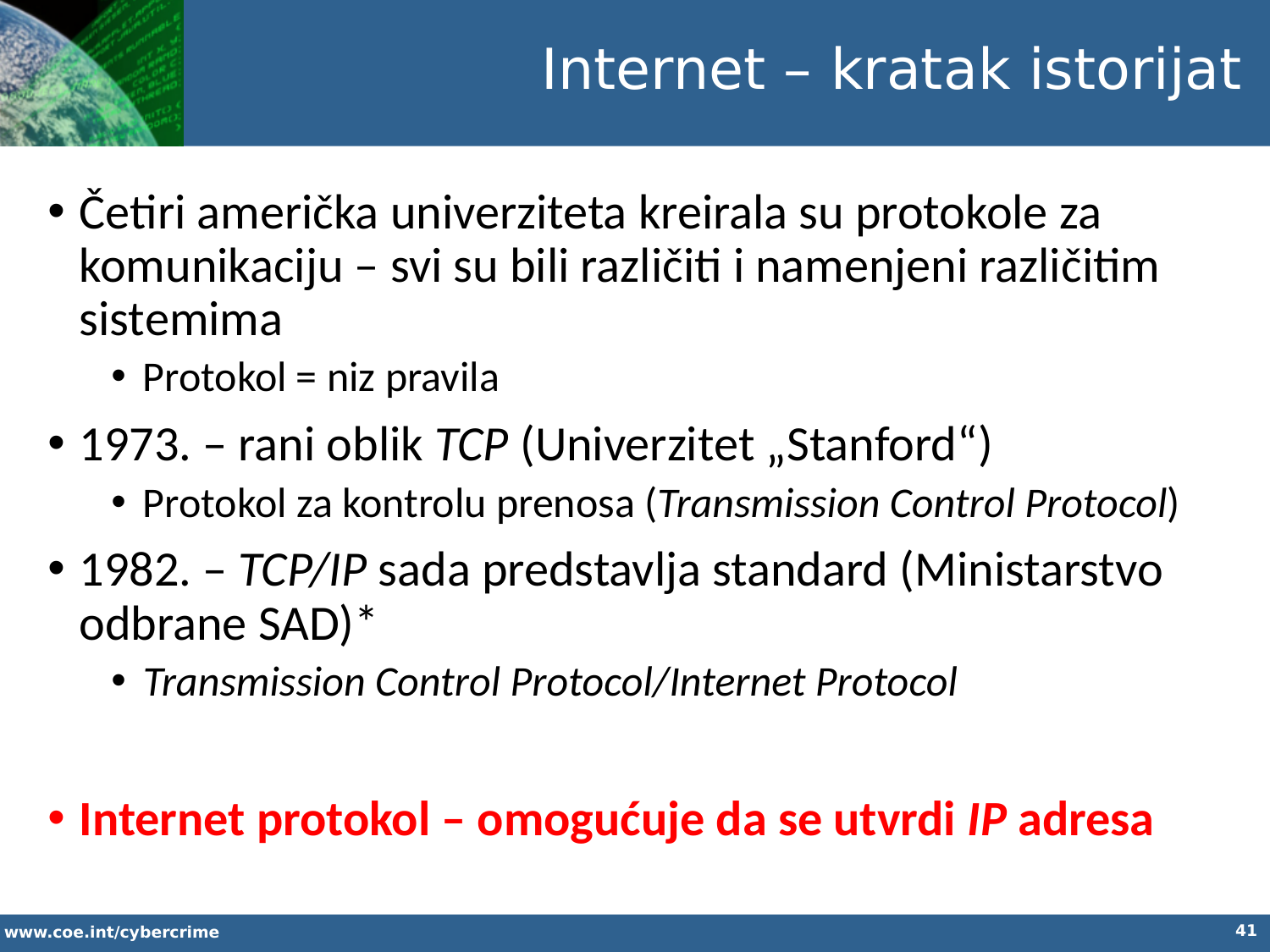

Internet – kratak istorijat
Četiri američka univerziteta kreirala su protokole za komunikaciju – svi su bili različiti i namenjeni različitim sistemima
Protokol = niz pravila
1973. – rani oblik TCP (Univerzitet „Stanford“)
Protokol za kontrolu prenosa (Transmission Control Protocol)
1982. – TCP/IP sada predstavlja standard (Ministarstvo odbrane SAD)*
Transmission Control Protocol/Internet Protocol

Internet protokol – omogućuje da se utvrdi IP adresa